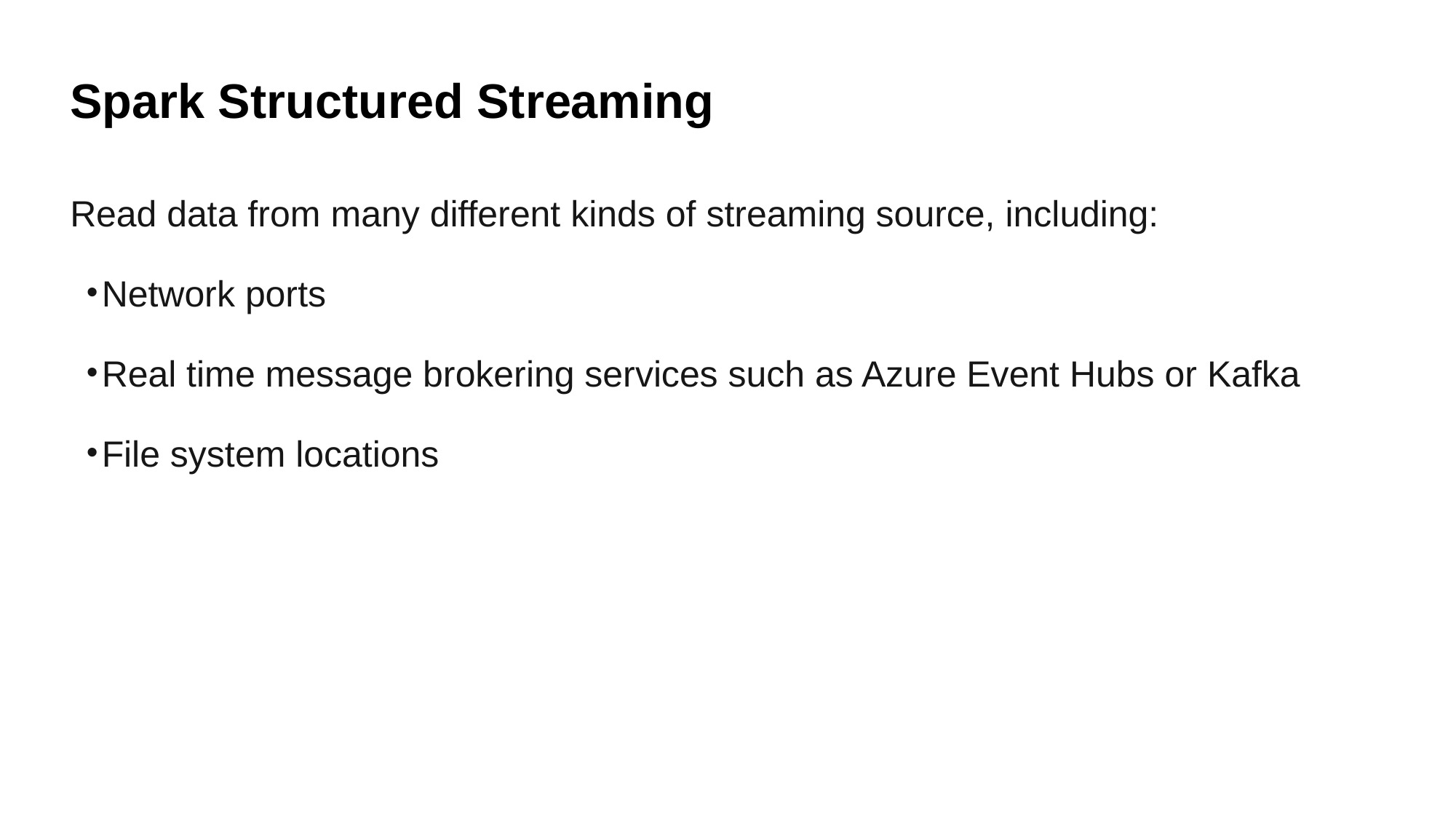

# Spark Structured Streaming
Read data from many different kinds of streaming source, including:
Network ports
Real time message brokering services such as Azure Event Hubs or Kafka
File system locations